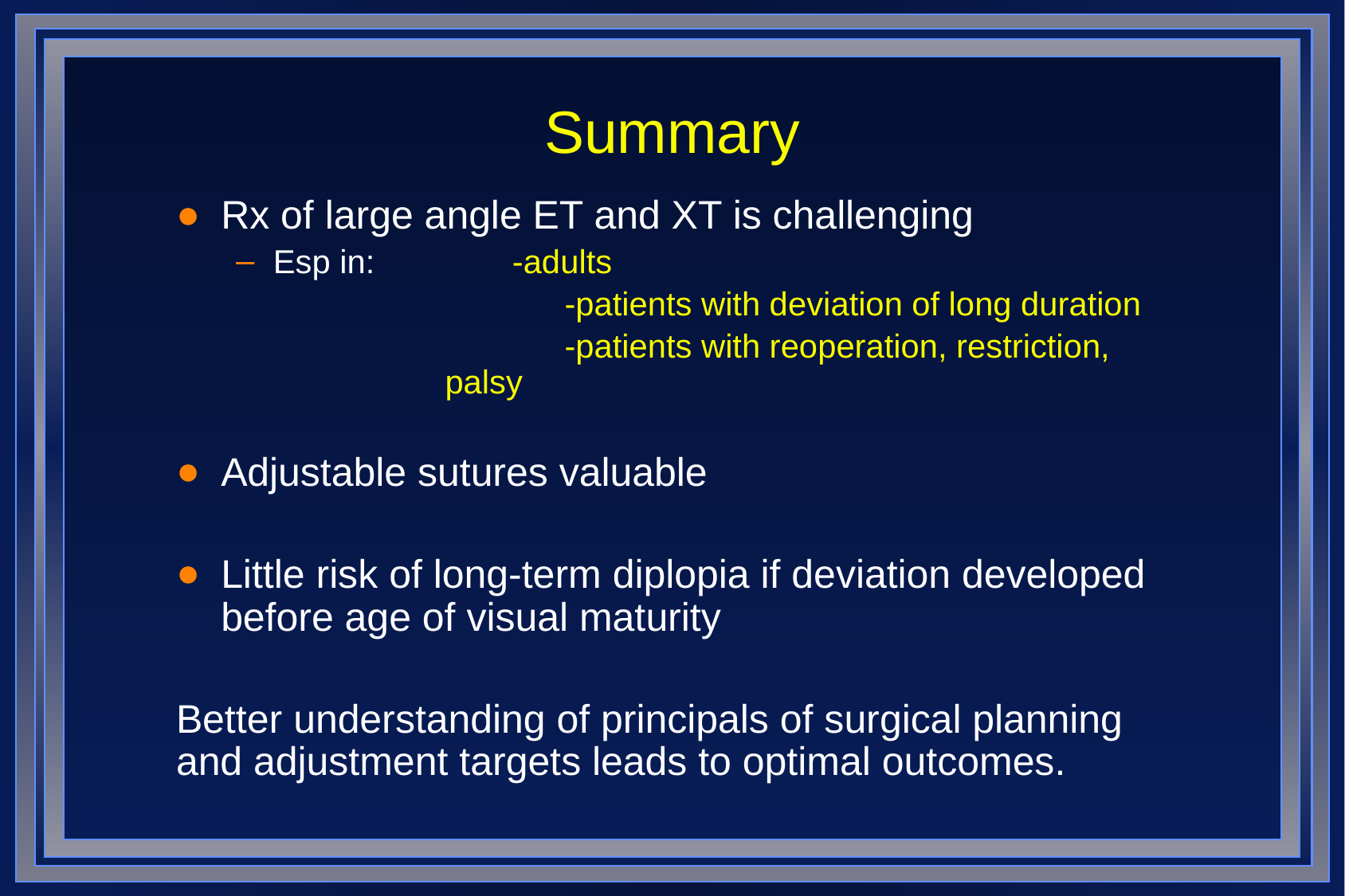

# Summary
Rx of large angle ET and XT is challenging
Esp in: 		-adults
		-patients with deviation of long duration
		-patients with reoperation, restriction, palsy

Adjustable sutures valuable

Little risk of long-term diplopia if deviation developed before age of visual maturity

Better understanding of principals of surgical planning and adjustment targets leads to optimal outcomes.